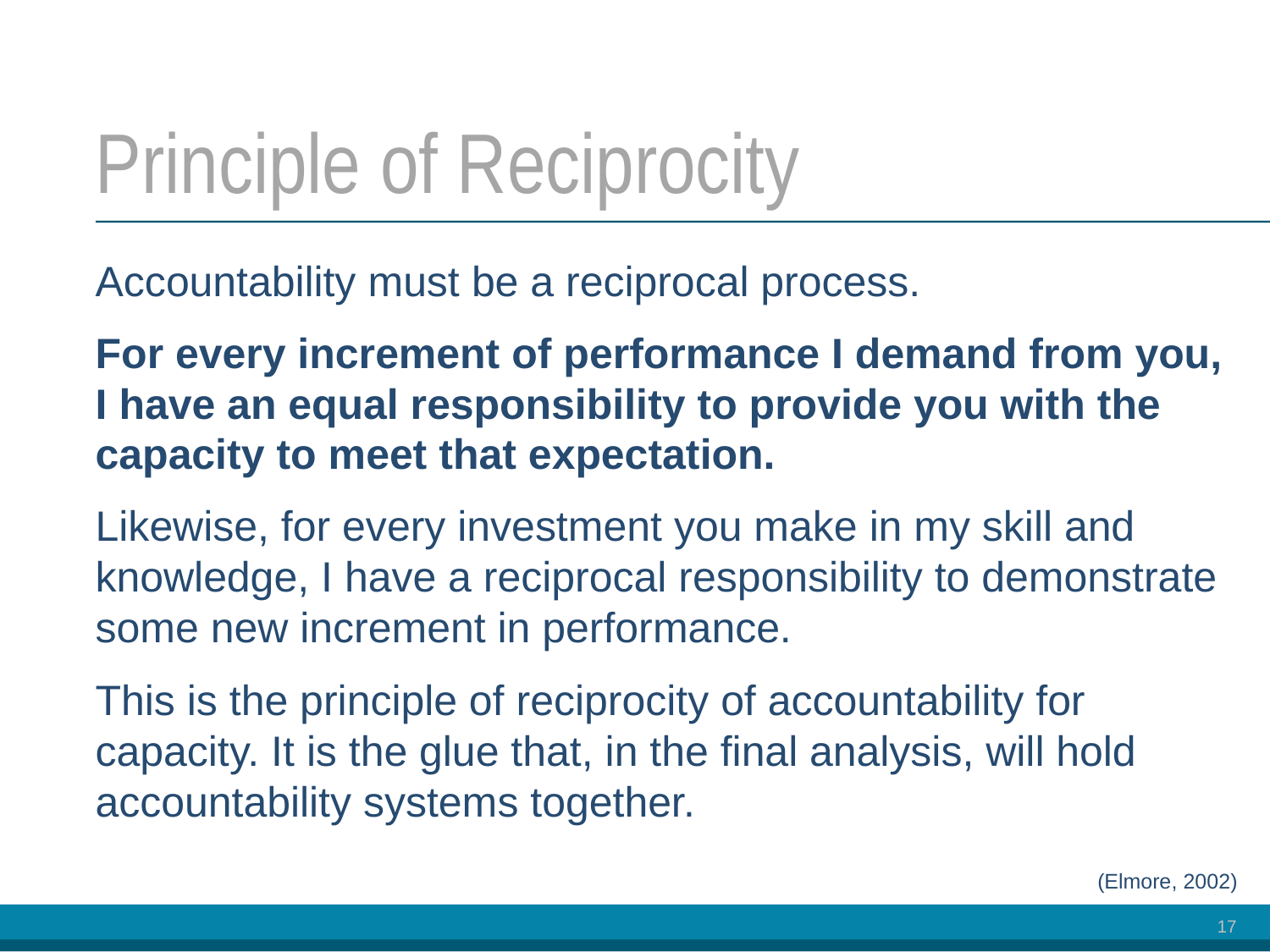

# Principle of Reciprocity
Accountability must be a reciprocal process.
For every increment of performance I demand from you, I have an equal responsibility to provide you with the capacity to meet that expectation.
Likewise, for every investment you make in my skill and knowledge, I have a reciprocal responsibility to demonstrate some new increment in performance.
This is the principle of reciprocity of accountability for capacity. It is the glue that, in the final analysis, will hold accountability systems together.
						(Elmore, 2002)

17